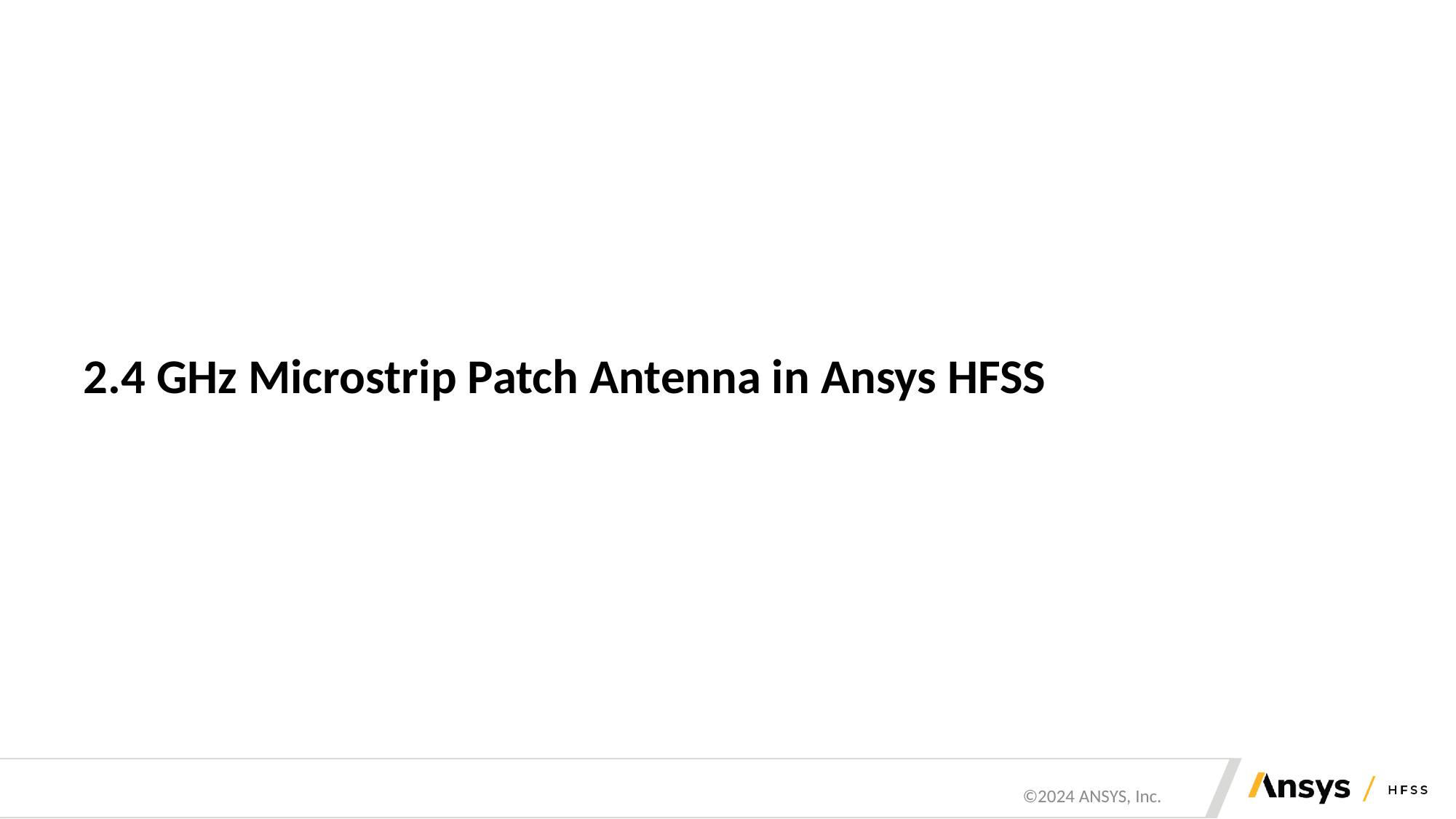

2.4 GHz Microstrip Patch Antenna in Ansys HFSS